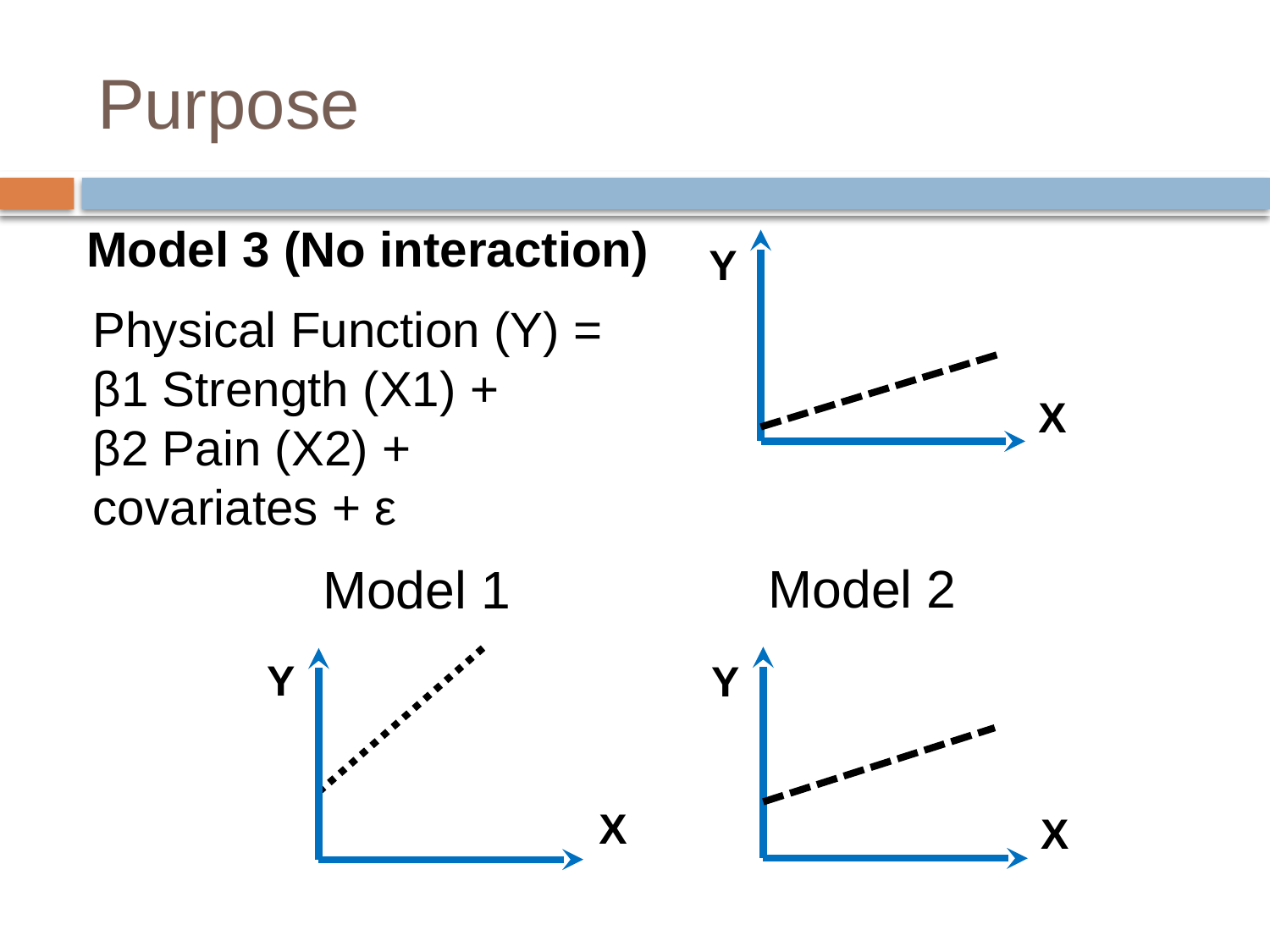

# Purpose
Model 3 (No interaction)
Physical Function (Y) =               β1 Strength (X1) +                        β2 Pain (X2) +                  covariates + ε
Y
X
Model 2
Y
X
Model 1
Y
X